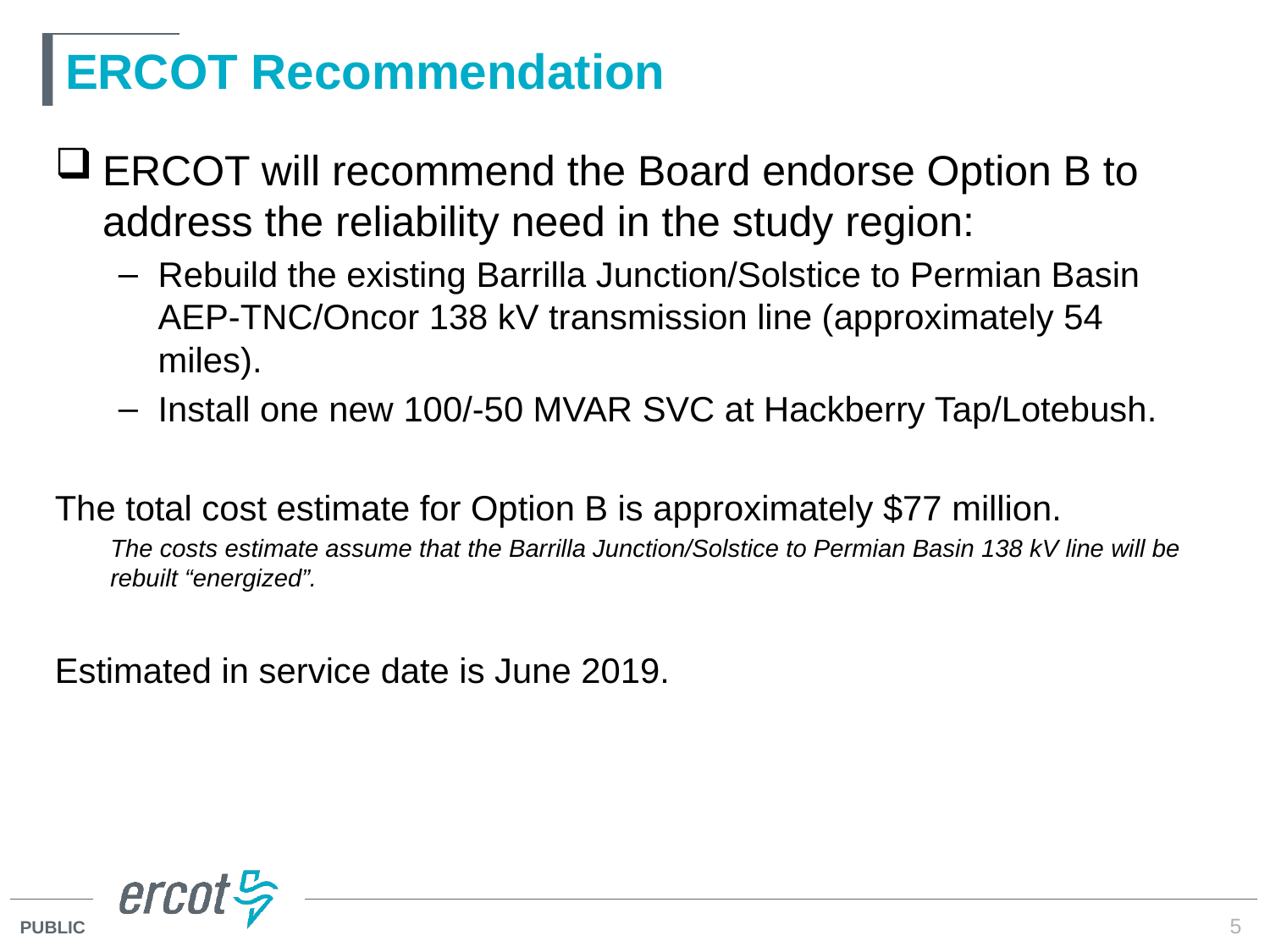

# ERCOT Recommendation
ERCOT will recommend the Board endorse Option B to address the reliability need in the study region:
Rebuild the existing Barrilla Junction/Solstice to Permian Basin AEP-TNC/Oncor 138 kV transmission line (approximately 54 miles).
Install one new 100/-50 MVAR SVC at Hackberry Tap/Lotebush.

The total cost estimate for Option B is approximately $77 million.
The costs estimate assume that the Barrilla Junction/Solstice to Permian Basin 138 kV line will be rebuilt “energized”.

Estimated in service date is June 2019.

5